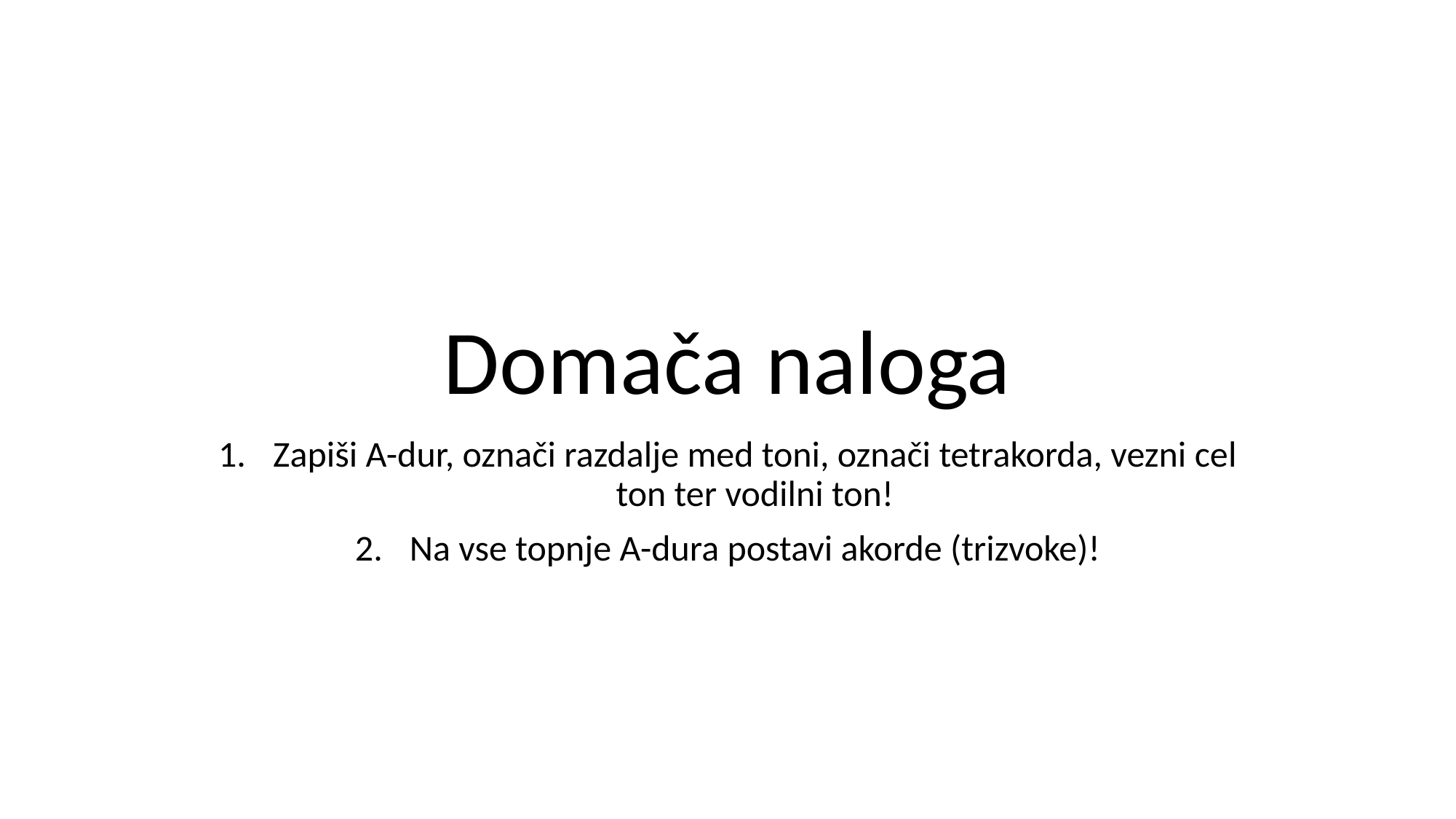

# Domača naloga
Zapiši A-dur, označi razdalje med toni, označi tetrakorda, vezni cel ton ter vodilni ton!
Na vse topnje A-dura postavi akorde (trizvoke)!